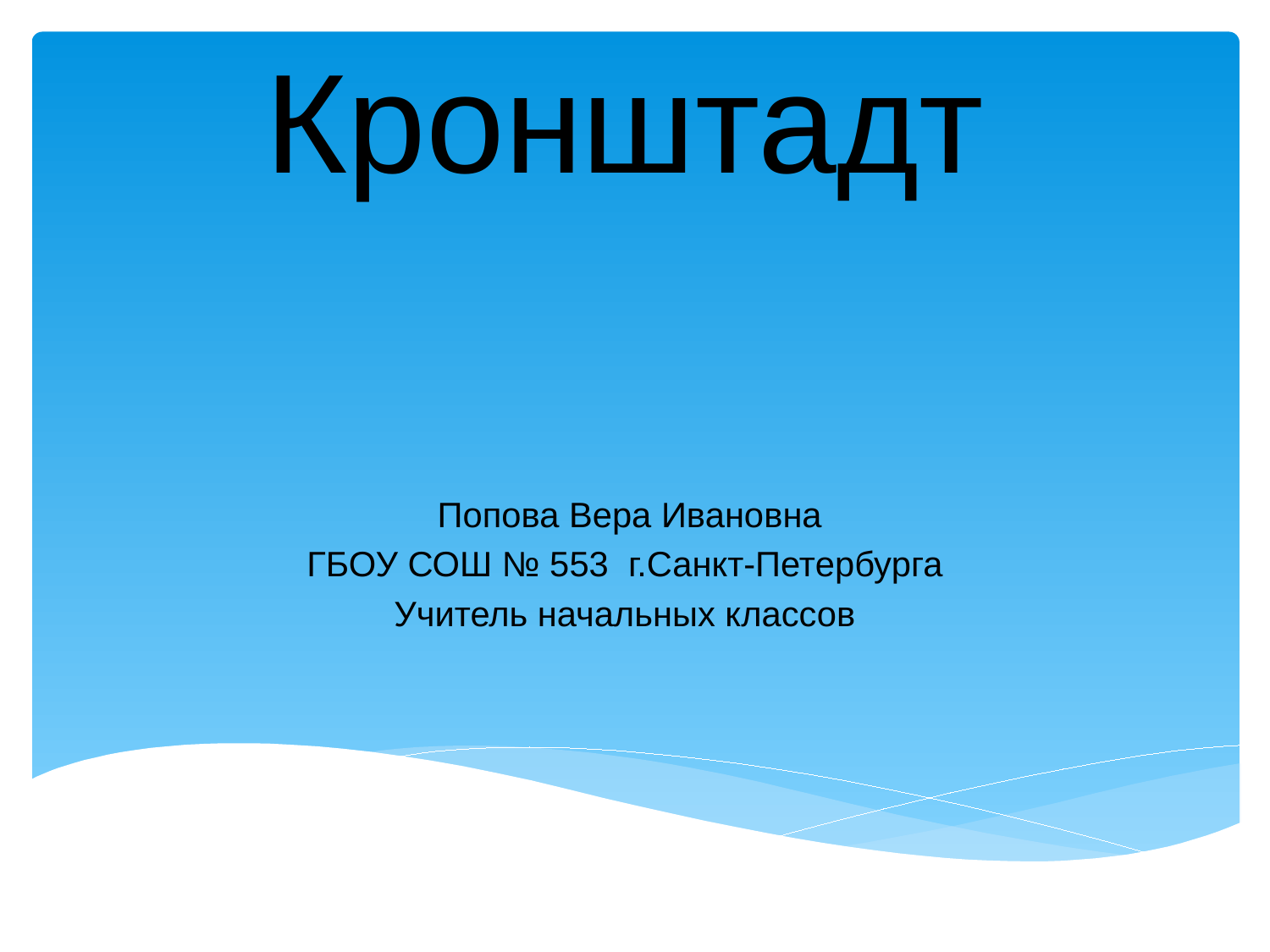

Кронштадт
#
 Попова Вера Ивановна
ГБОУ СОШ № 553  г.Санкт-Петербурга
Учитель начальных классов